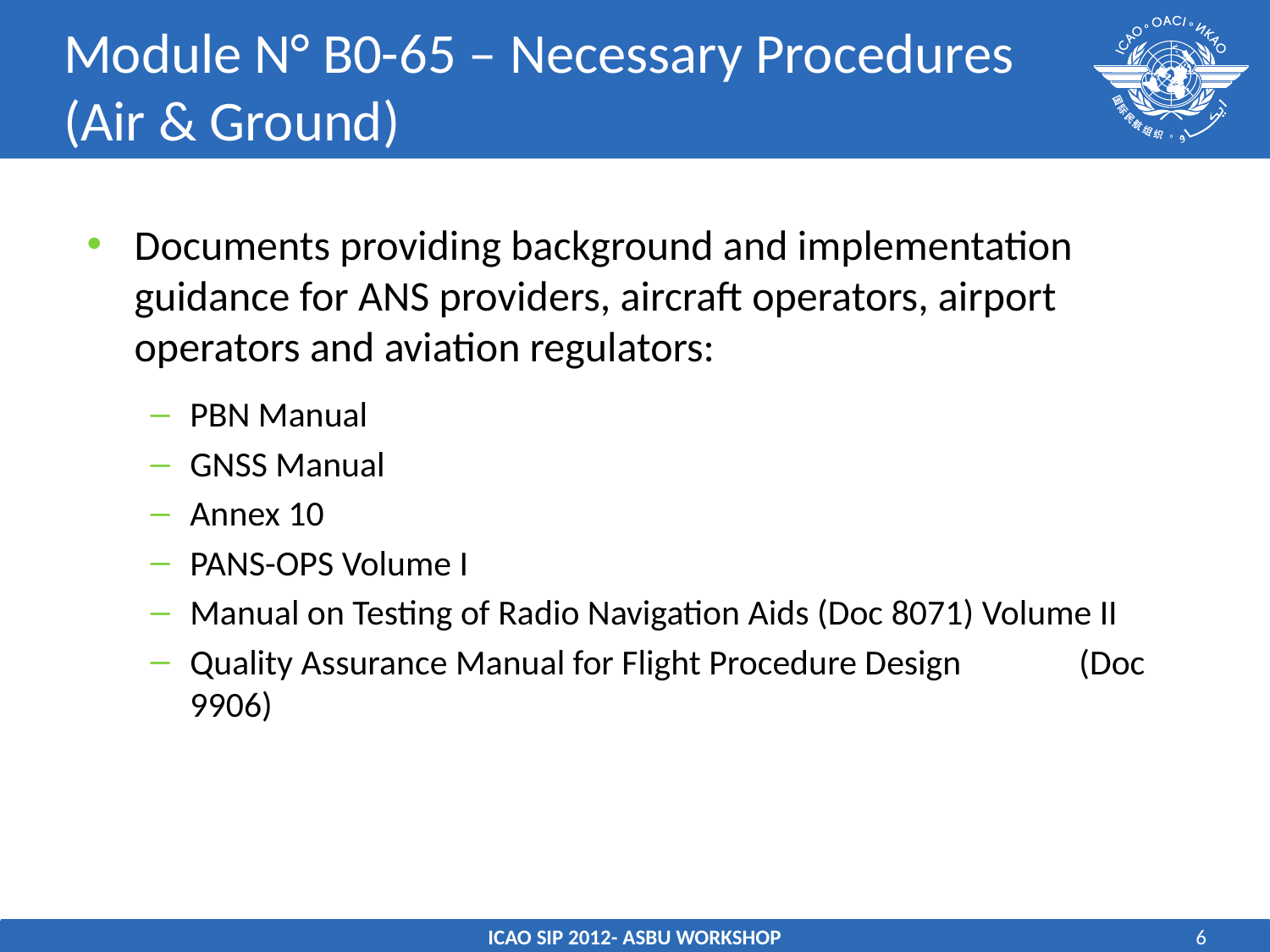

# Module N° B0-65 – Necessary Procedures (Air & Ground)
Documents providing background and implementation guidance for ANS providers, aircraft operators, airport operators and aviation regulators:

PBN Manual
GNSS Manual
Annex 10
PANS-OPS Volume I
Manual on Testing of Radio Navigation Aids (Doc 8071) Volume II
Quality Assurance Manual for Flight Procedure Design 	(Doc 9906)

ICAO SIP 2012- ASBU WORKSHOP
6